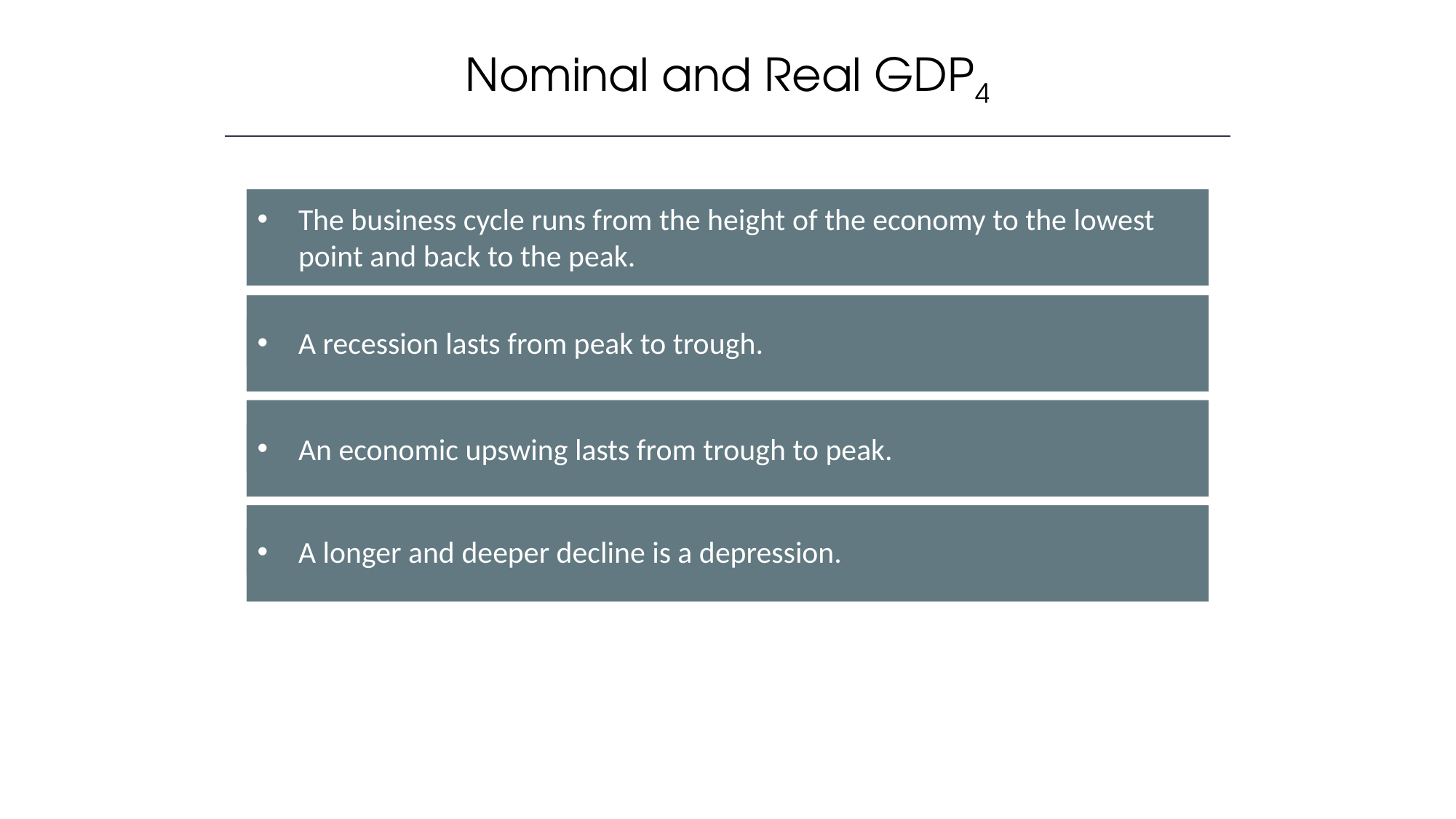

Nominal and Real GDP4

The business cycle runs from the height of the economy to the lowest point and back to the peak.

A recession lasts from peak to trough.

An economic upswing lasts from trough to peak.

A longer and deeper decline is a depression.